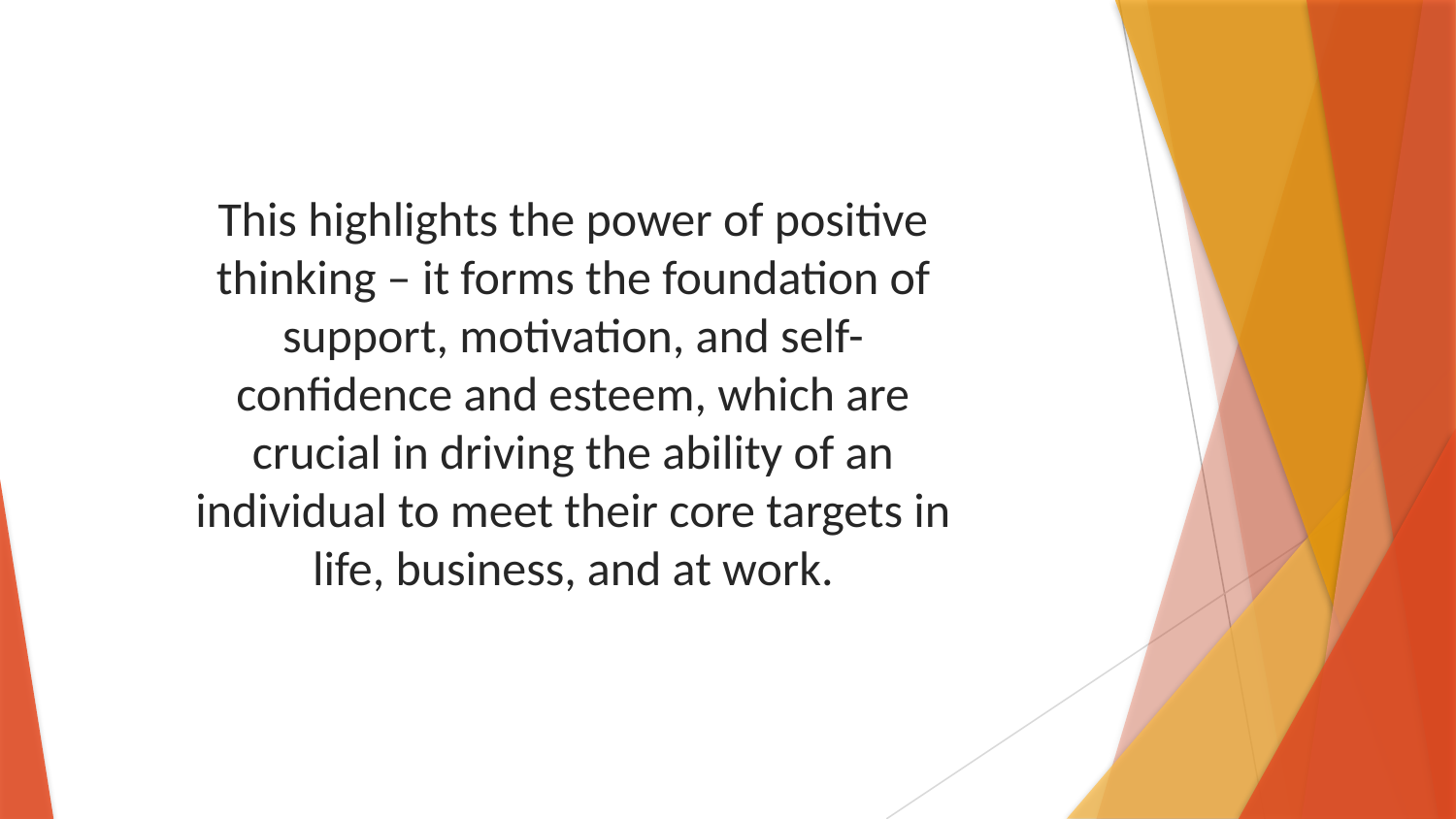

This highlights the power of positive thinking – it forms the foundation of support, motivation, and self-confidence and esteem, which are crucial in driving the ability of an individual to meet their core targets in life, business, and at work.